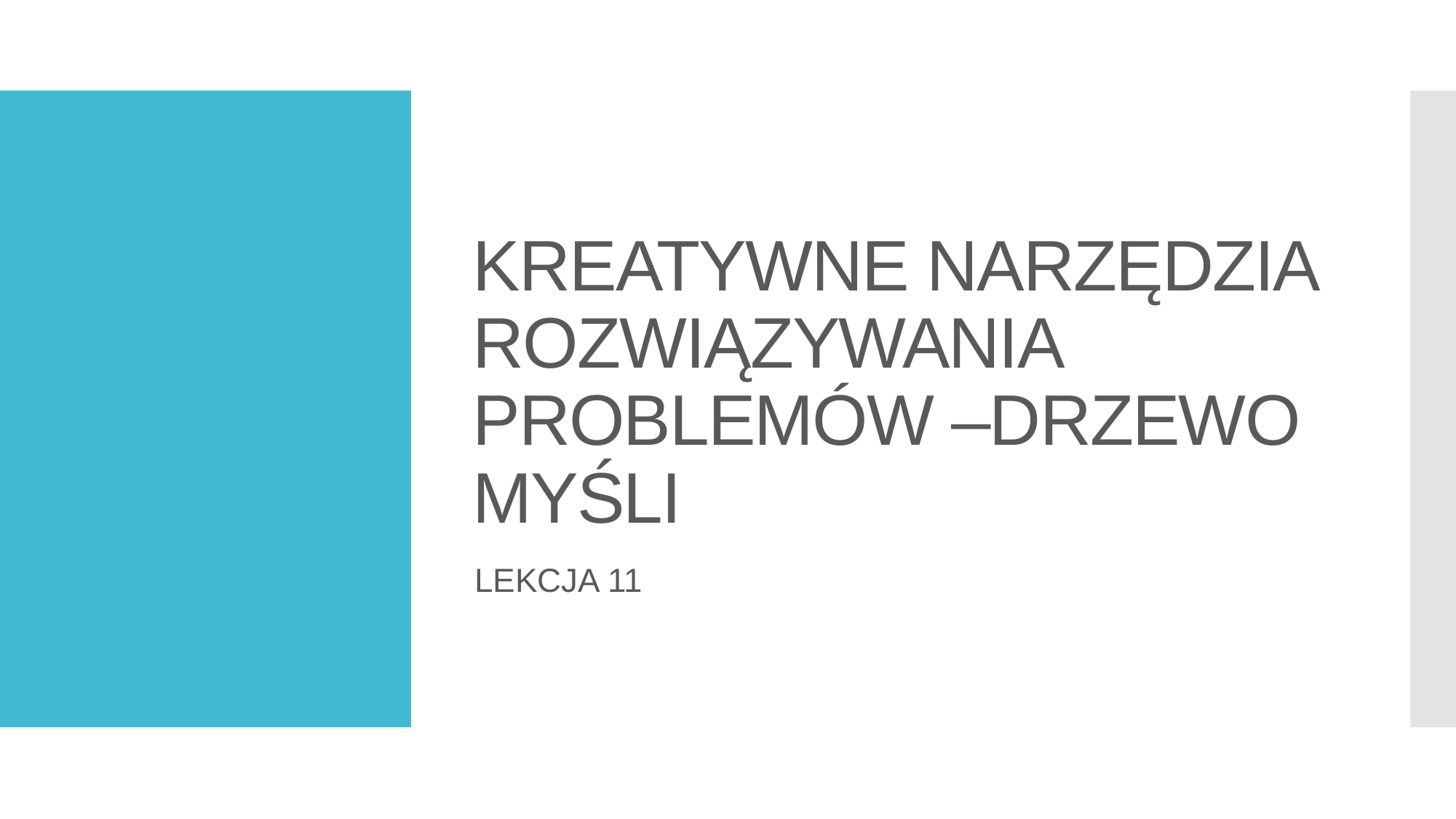

# KREATYWNE NARZĘDZIA ROZWIĄZYWANIA PROBLEMÓW –DRZEWO MYŚLI
LEKCJA 11